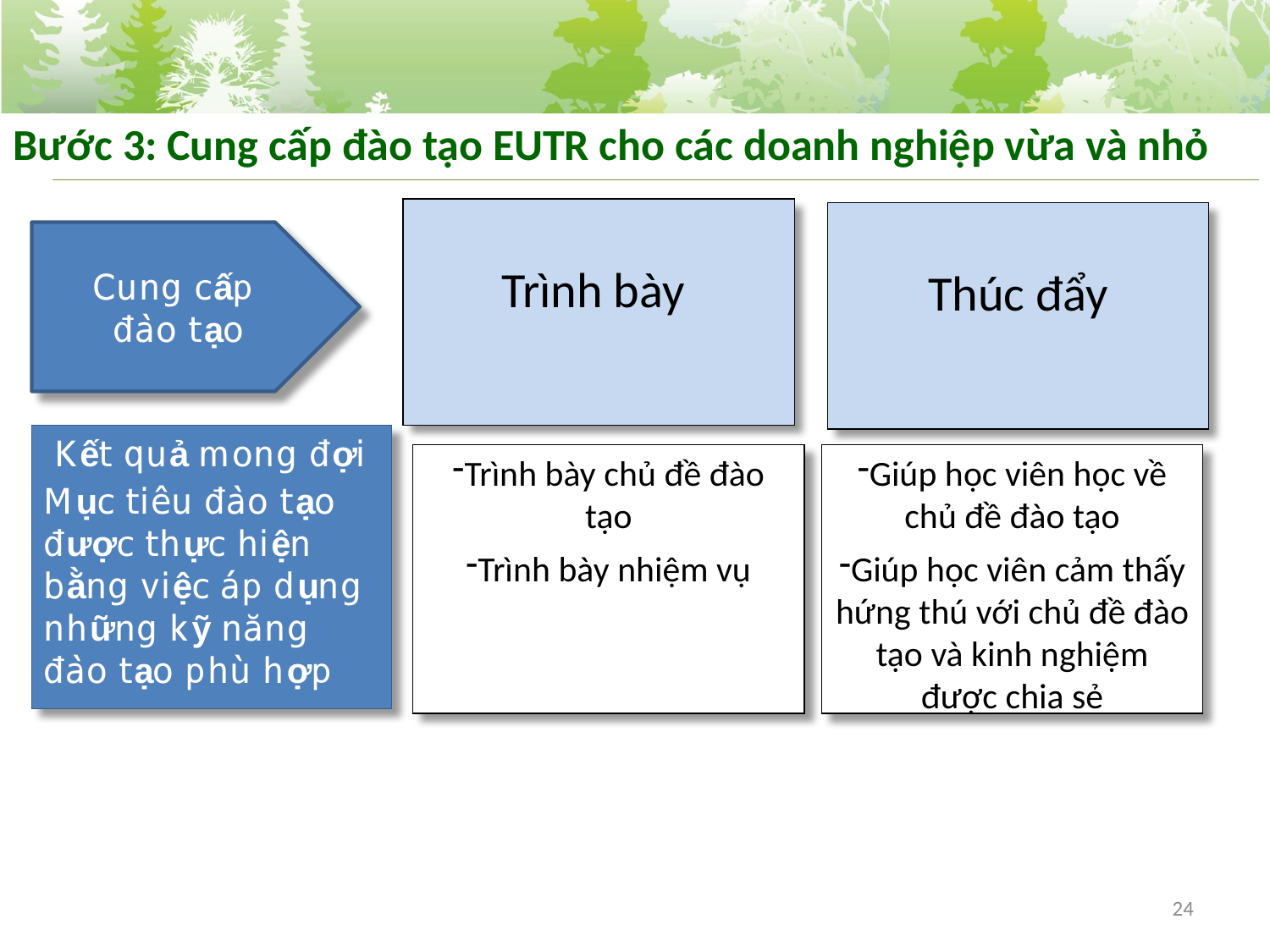

# Bước 3: Cung cấp đào tạo EUTR cho các doanh nghiệp vừa và nhỏ

Trình bày

Thúc đẩy
Cung cấp
 đào tạo
Kết quả mong đợi
Mục tiêu đào tạo được thực hiện bằng việc áp dụng những kỹ năng đào tạo phù hợp
Trình bày chủ đề đào tạo
Trình bày nhiệm vụ
Giúp học viên học về chủ đề đào tạo
Giúp học viên cảm thấy hứng thú với chủ đề đào tạo và kinh nghiệm được chia sẻ
24